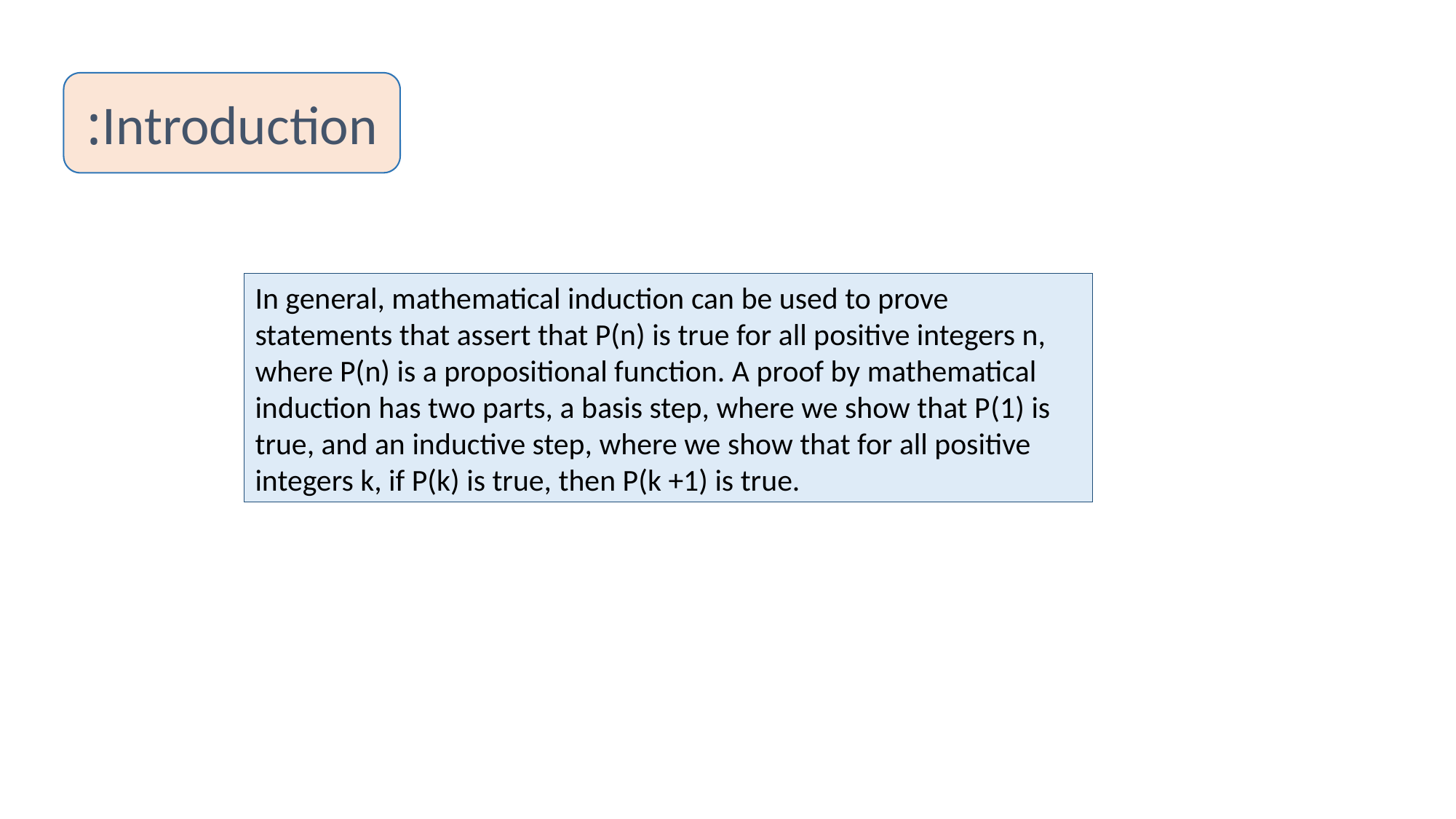

Introduction:
In general, mathematical induction can be used to prove statements that assert that P(n) is true for all positive integers n, where P(n) is a propositional function. A proof by mathematical induction has two parts, a basis step, where we show that P(1) is true, and an inductive step, where we show that for all positive integers k, if P(k) is true, then P(k +1) is true.